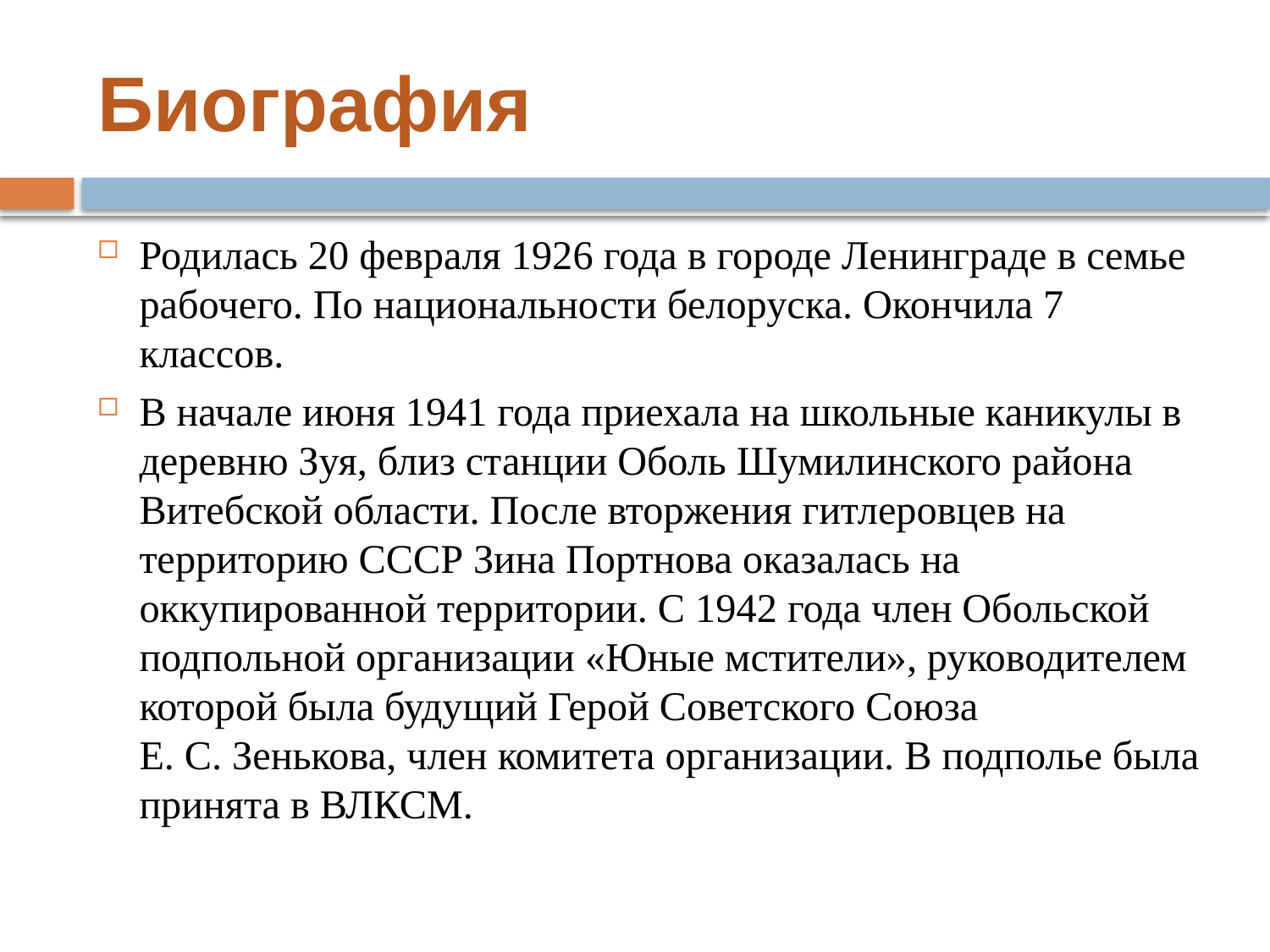

# Биография
Родилась 20 февраля 1926 года в городе Ленинграде в семье рабочего. По национальности белоруска. Окончила 7 классов.
В начале июня 1941 года приехала на школьные каникулы в деревню Зуя, близ станции Оболь Шумилинского района Витебской области. После вторжения гитлеровцев на территорию СССР Зина Портнова оказалась на оккупированной территории. С 1942 года член Обольской подпольной организации «Юные мстители», руководителем которой была будущий Герой Советского Союза Е. С. Зенькова, член комитета организации. В подполье была принята в ВЛКСМ.